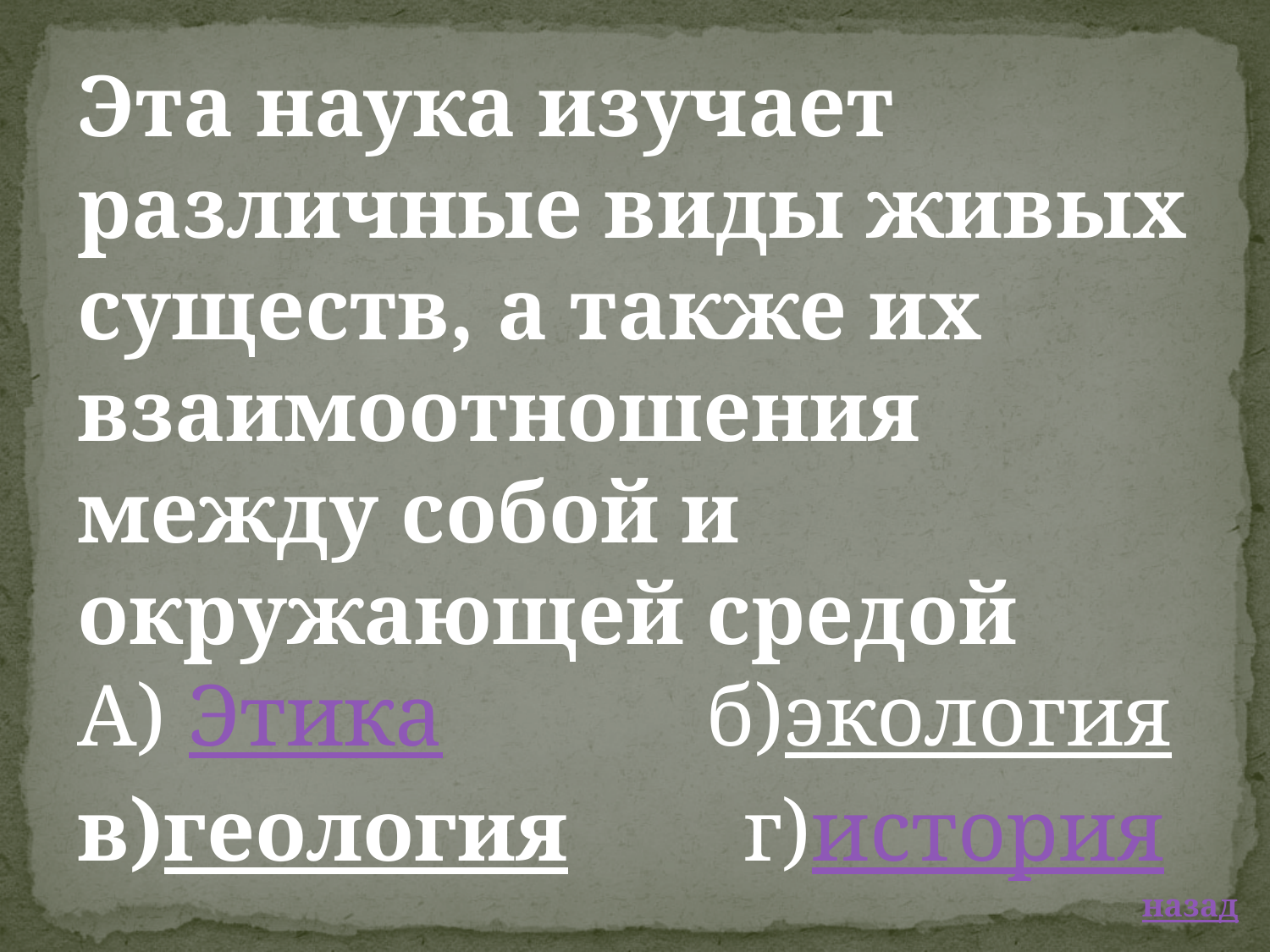

Эта наука изучает различные виды живых существ, а также их взаимоотношения между собой и окружающей средой
А) Этика            б)экология
в)геология        г)история
 назад